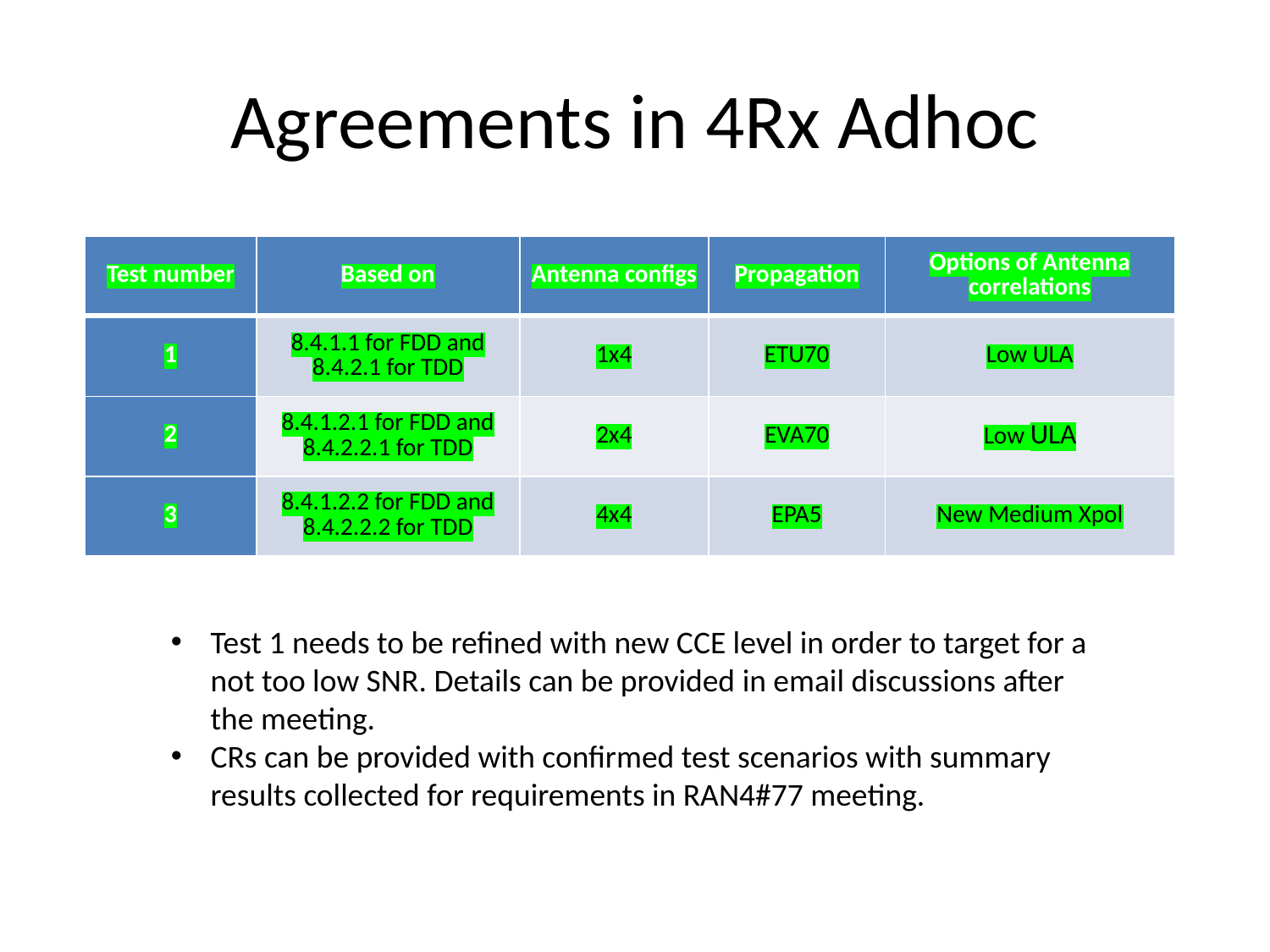

# Agreements in 4Rx Adhoc
| Test number | Based on | Antenna configs | Propagation | Options of Antenna correlations |
| --- | --- | --- | --- | --- |
| 1 | 8.4.1.1 for FDD and 8.4.2.1 for TDD | 1x4 | ETU70 | Low ULA |
| 2 | 8.4.1.2.1 for FDD and 8.4.2.2.1 for TDD | 2x4 | EVA70 | Low ULA |
| 3 | 8.4.1.2.2 for FDD and 8.4.2.2.2 for TDD | 4x4 | EPA5 | New Medium Xpol |
Test 1 needs to be refined with new CCE level in order to target for a not too low SNR. Details can be provided in email discussions after the meeting.
CRs can be provided with confirmed test scenarios with summary results collected for requirements in RAN4#77 meeting.